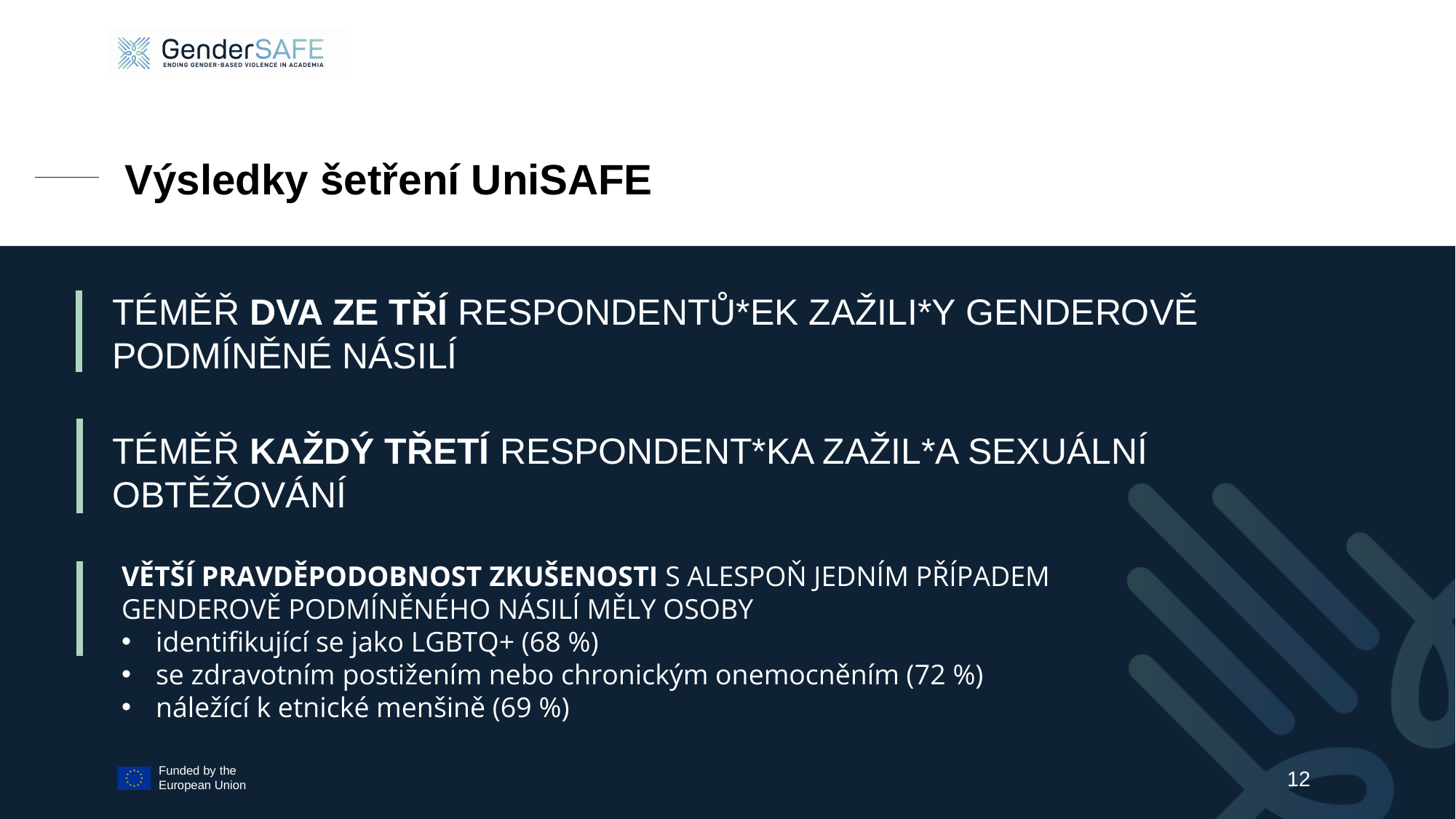

# Výsledky šetření UniSAFE
TÉMĚŘ DVA ZE T﻿ŘÍ RESPONDENTŮ*EK ZAŽILI*Y GENDEROVĚ PODMÍNĚNÉ NÁSILÍ
TÉMĚŘ KAŽDÝ TŘETÍ RESPONDENT*KA ZAŽIL*A SEXUÁLNÍ OBTĚŽOVÁNÍ
VĚTŠÍ PRAVDĚPODOBNOST ZKUŠENOSTI S ALESPOŇ JEDNÍM PŘÍPADEM GENDEROVĚ PODMÍNĚNÉHO NÁSILÍ MĚLY OSOBY
identifikující se jako LGBTQ+ (68 %)
se zdravotním postižením nebo chronickým onemocněním (72 %)
náležící k etnické menšině (69 %)